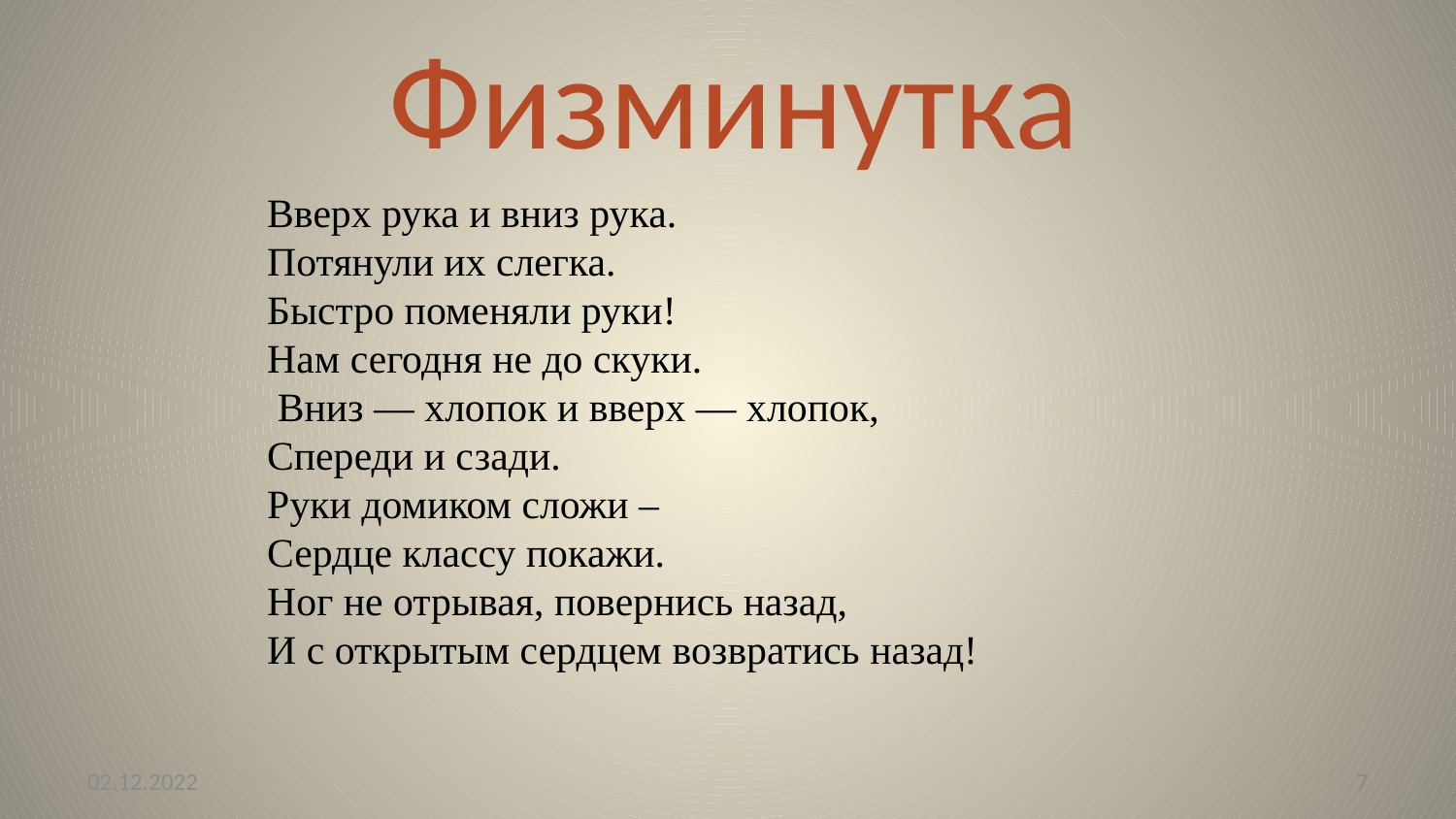

Физминутка
Вверх рука и вниз рука.
Потянули их слегка.
Быстро поменяли руки!
Нам сегодня не до скуки.
 Вниз — хлопок и вверх — хлопок,
Спереди и сзади.
Руки домиком сложи –
Сердце классу покажи.
Ног не отрывая, повернись назад,
И с открытым сердцем возвратись назад!
02.12.2022
7